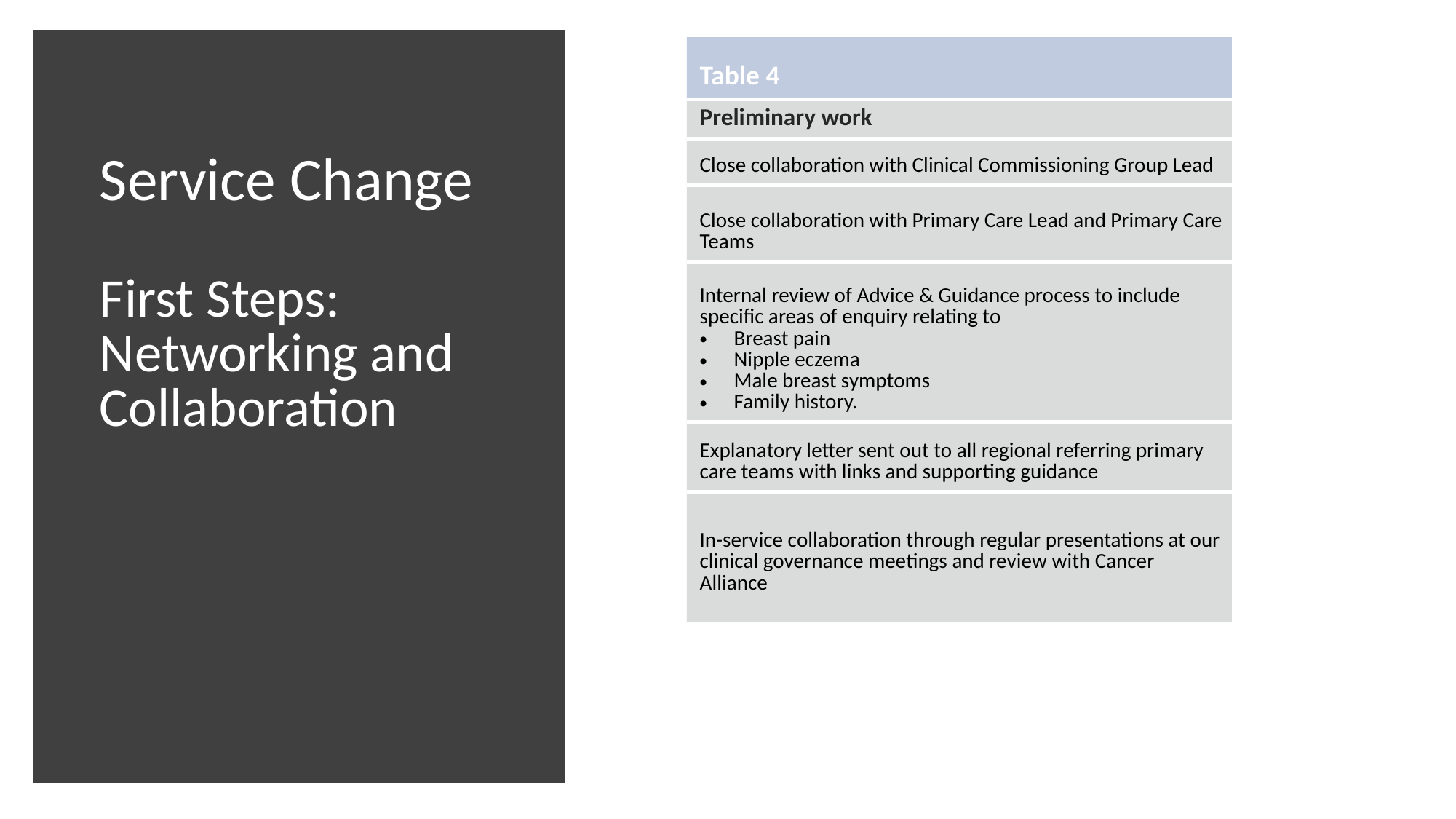

| Table 4 |
| --- |
| Preliminary work |
| Close collaboration with Clinical Commissioning Group Lead |
| Close collaboration with Primary Care Lead and Primary Care Teams |
| Internal review of Advice & Guidance process to include specific areas of enquiry relating to Breast pain Nipple eczema Male breast symptoms Family history. |
| Explanatory letter sent out to all regional referring primary care teams with links and supporting guidance |
| In-service collaboration through regular presentations at our clinical governance meetings and review with Cancer Alliance |
Service Change

First Steps: Networking and Collaboration